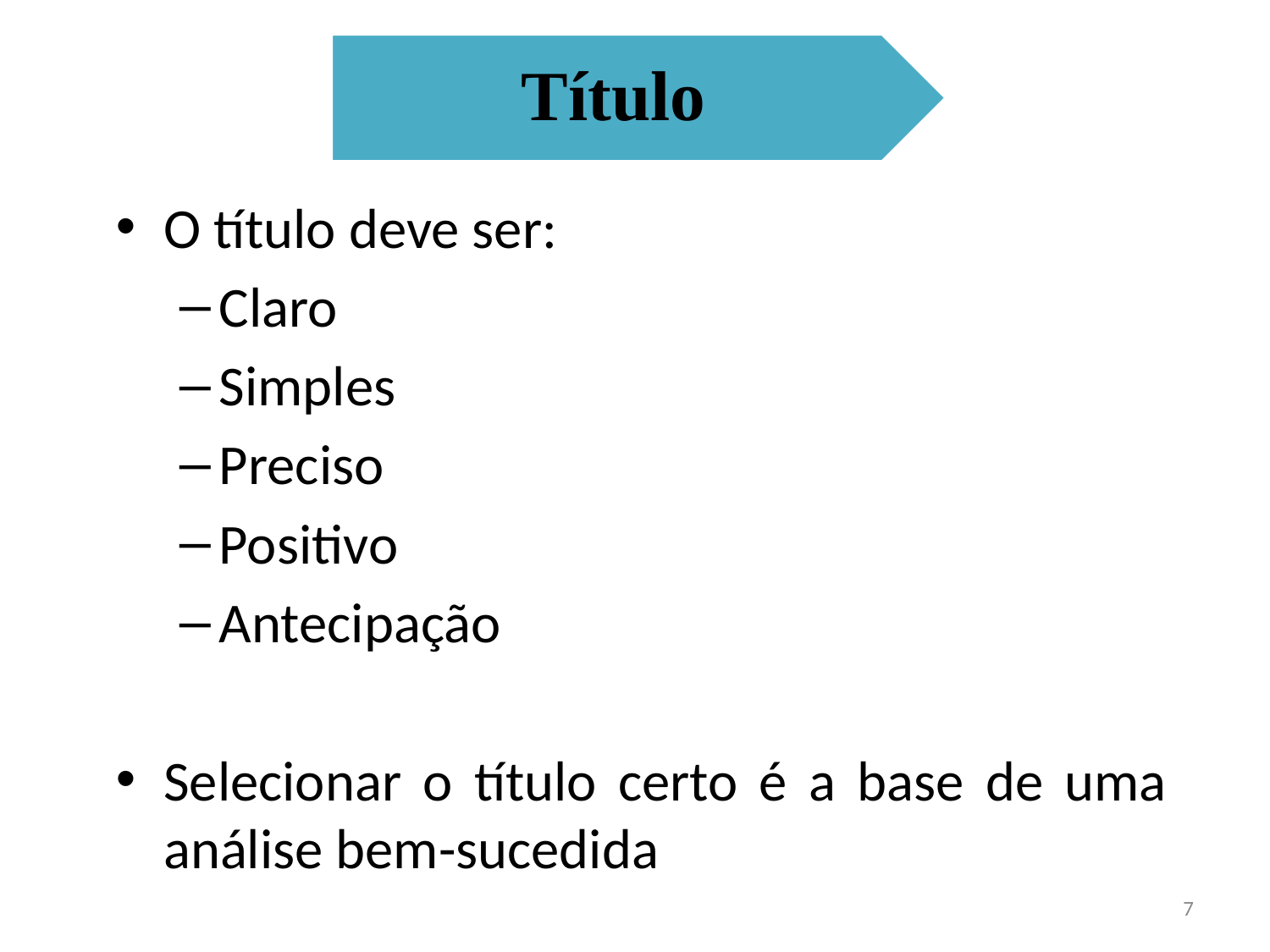

Título
O título deve ser:
Claro
Simples
Preciso
Positivo
Antecipação

Selecionar o título certo é a base de uma análise bem-sucedida
7